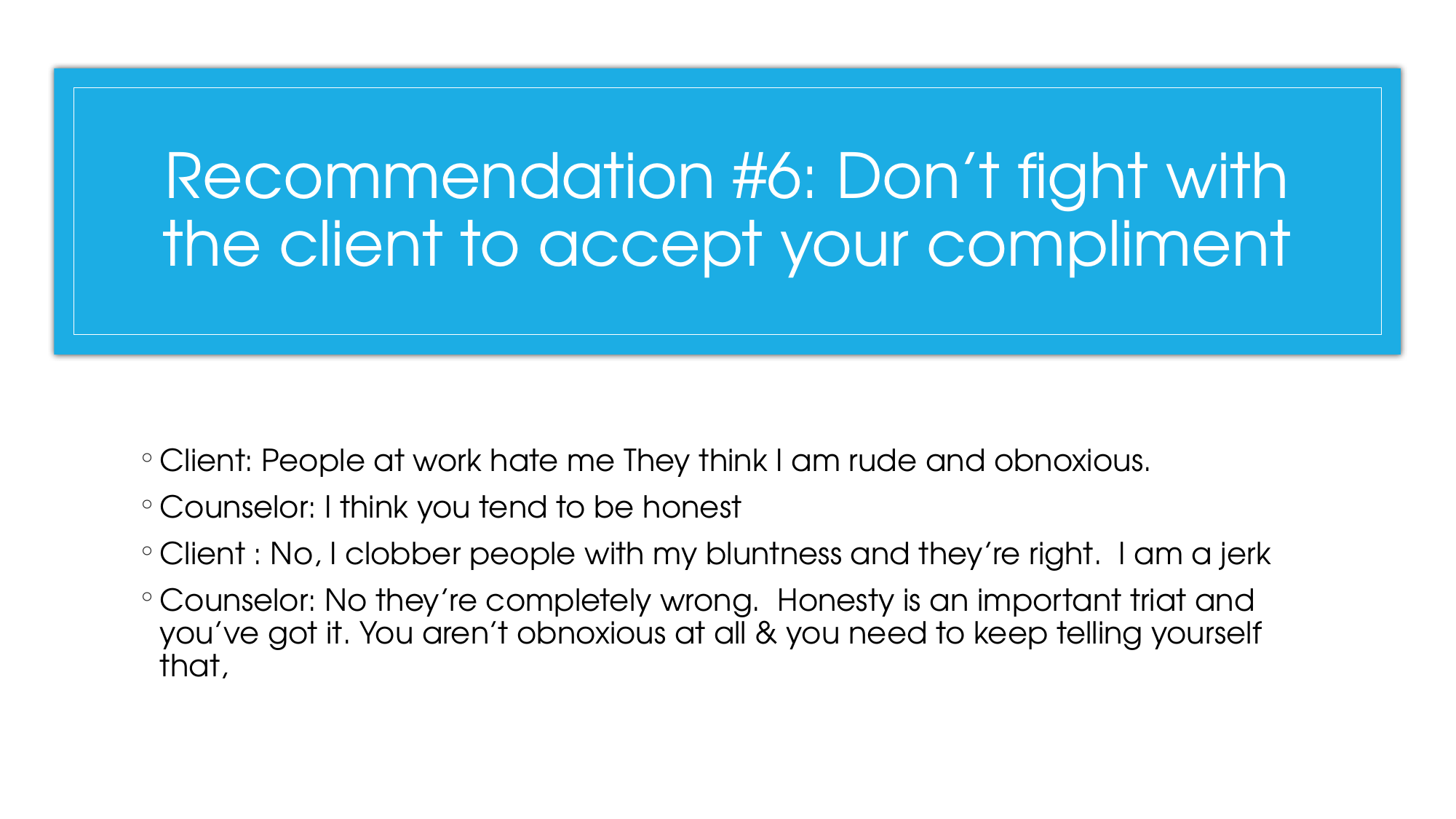

# Recommendation #6: Don’t fight with the client to accept your compliment

Client: People at work hate me They think I am rude and obnoxious.
Counselor: I think you tend to be honest
Client : No, I clobber people with my bluntness and they’re right.  I am a jerk
Counselor: No they’re completely wrong.  Honesty is an important triat and you’ve got it. You aren’t obnoxious at all & you need to keep telling yourself that,